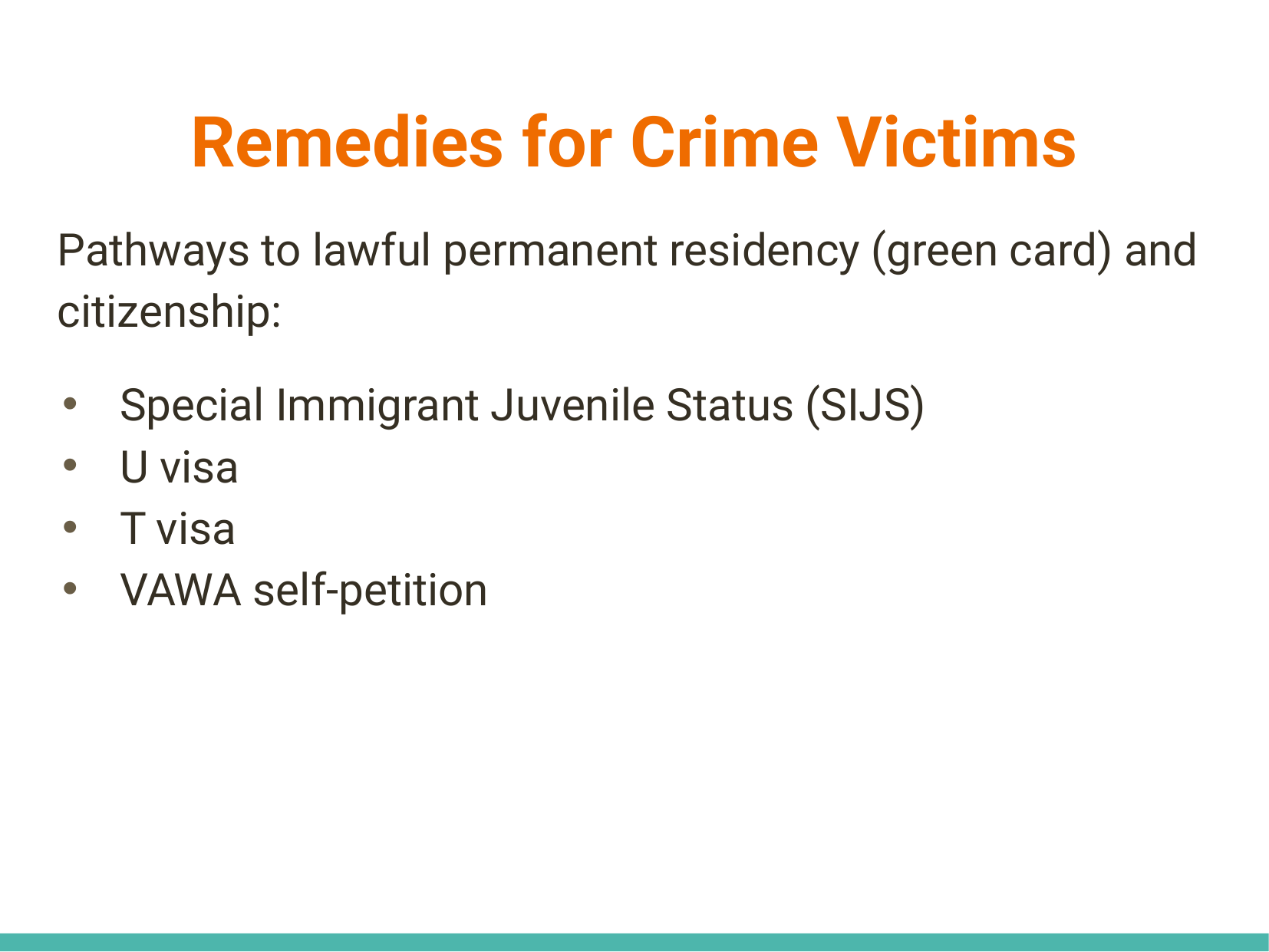

# Remedies for Crime Victims
Pathways to lawful permanent residency (green card) and citizenship:
Special Immigrant Juvenile Status (SIJS)
U visa
T visa
VAWA self-petition